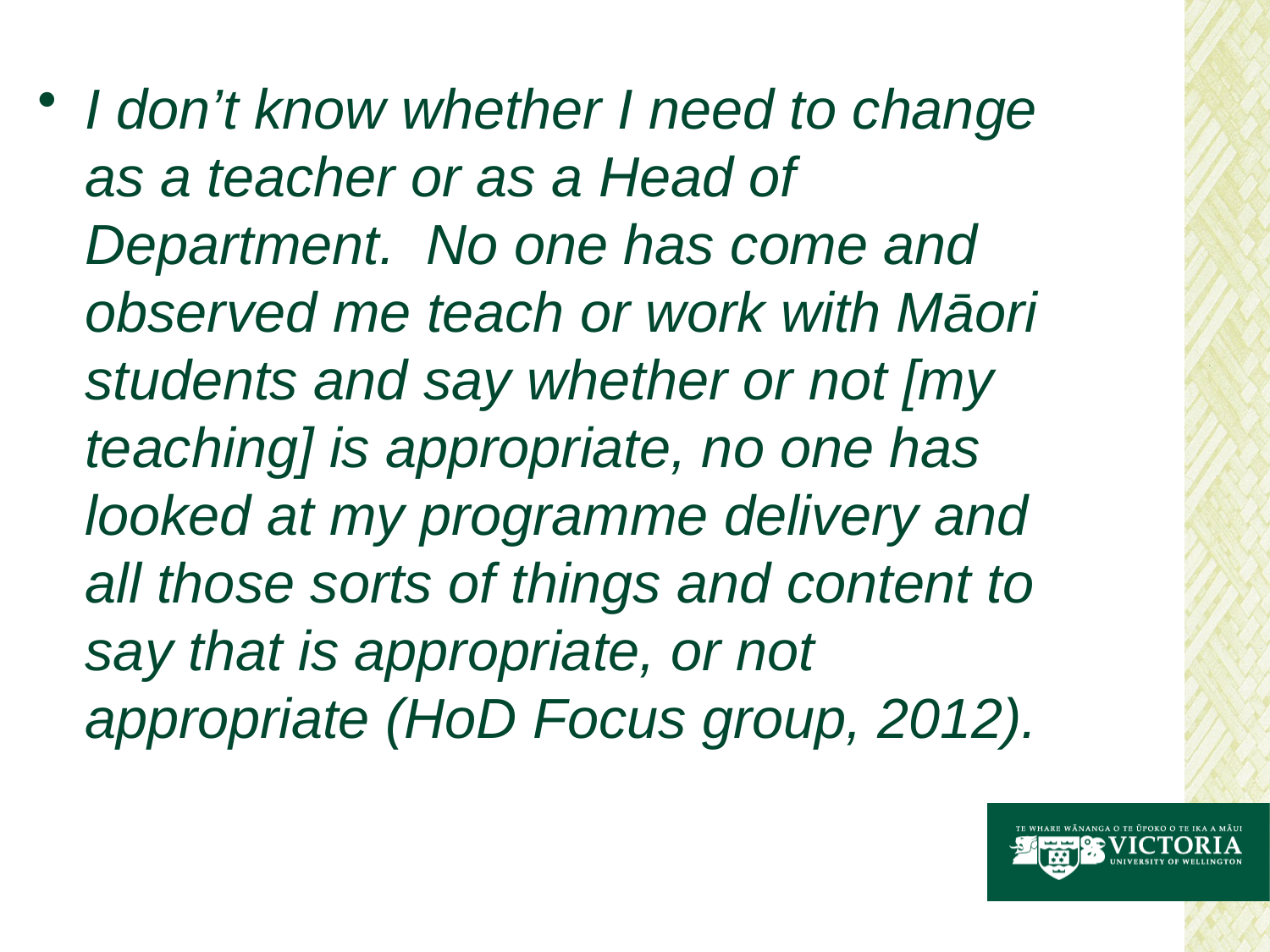

#
I don’t know whether I need to change as a teacher or as a Head of Department.  No one has come and observed me teach or work with Māori students and say whether or not [my teaching] is appropriate, no one has looked at my programme delivery and all those sorts of things and content to say that is appropriate, or not appropriate (HoD Focus group, 2012).